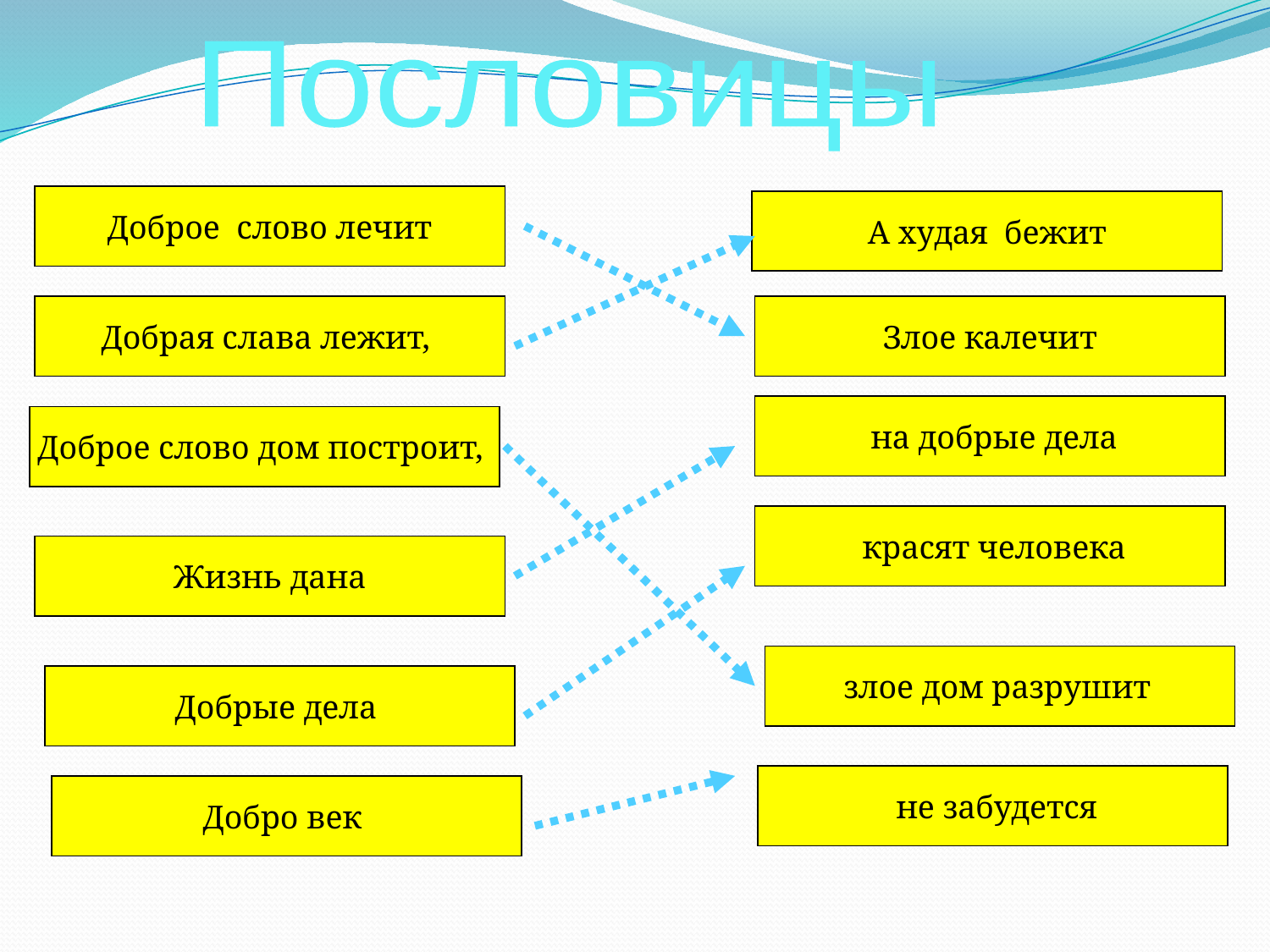

Пословицы
Доброе  слово лечит
А худая  бежит

Добрая слава лежит,
Злое калечит
 на добрые дела
Доброе слово дом построит,

 красят человека
Жизнь дана

        злое дом разрушит
Добрые дела
 не забудется
Добро век